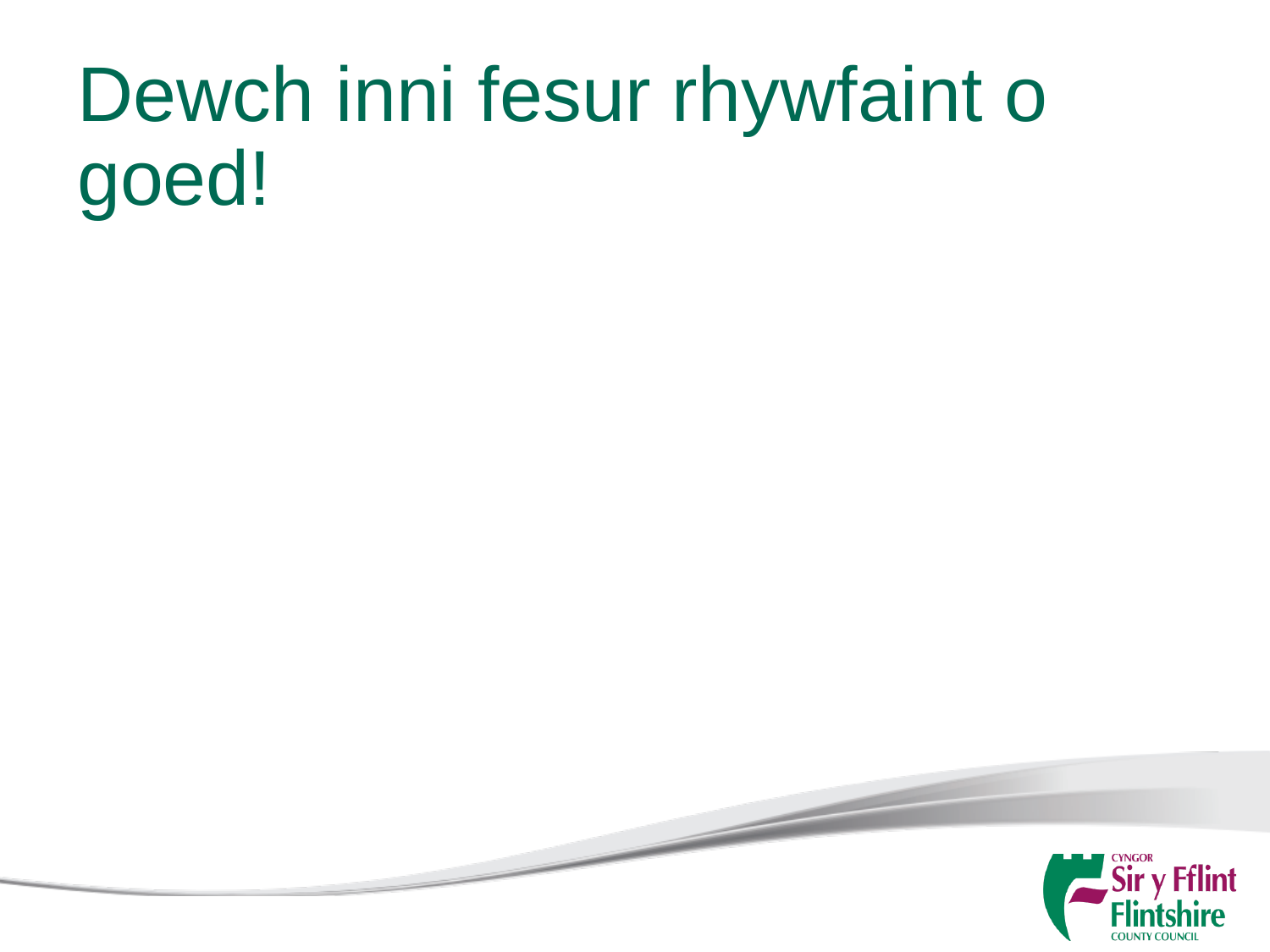

# Dewch inni fesur rhywfaint o goed!